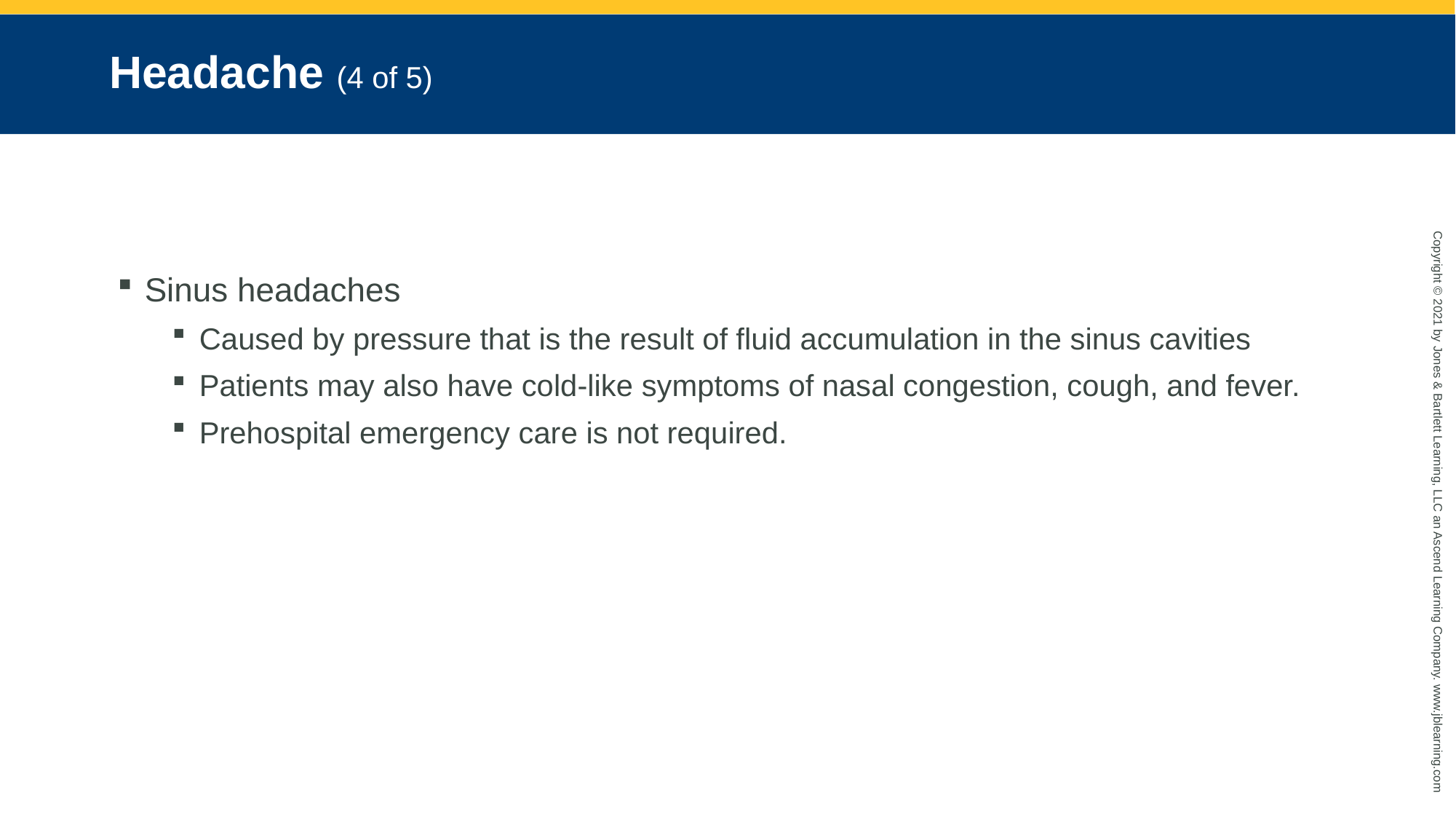

# Headache (4 of 5)
Sinus headaches
Caused by pressure that is the result of fluid accumulation in the sinus cavities
Patients may also have cold-like symptoms of nasal congestion, cough, and fever.
Prehospital emergency care is not required.